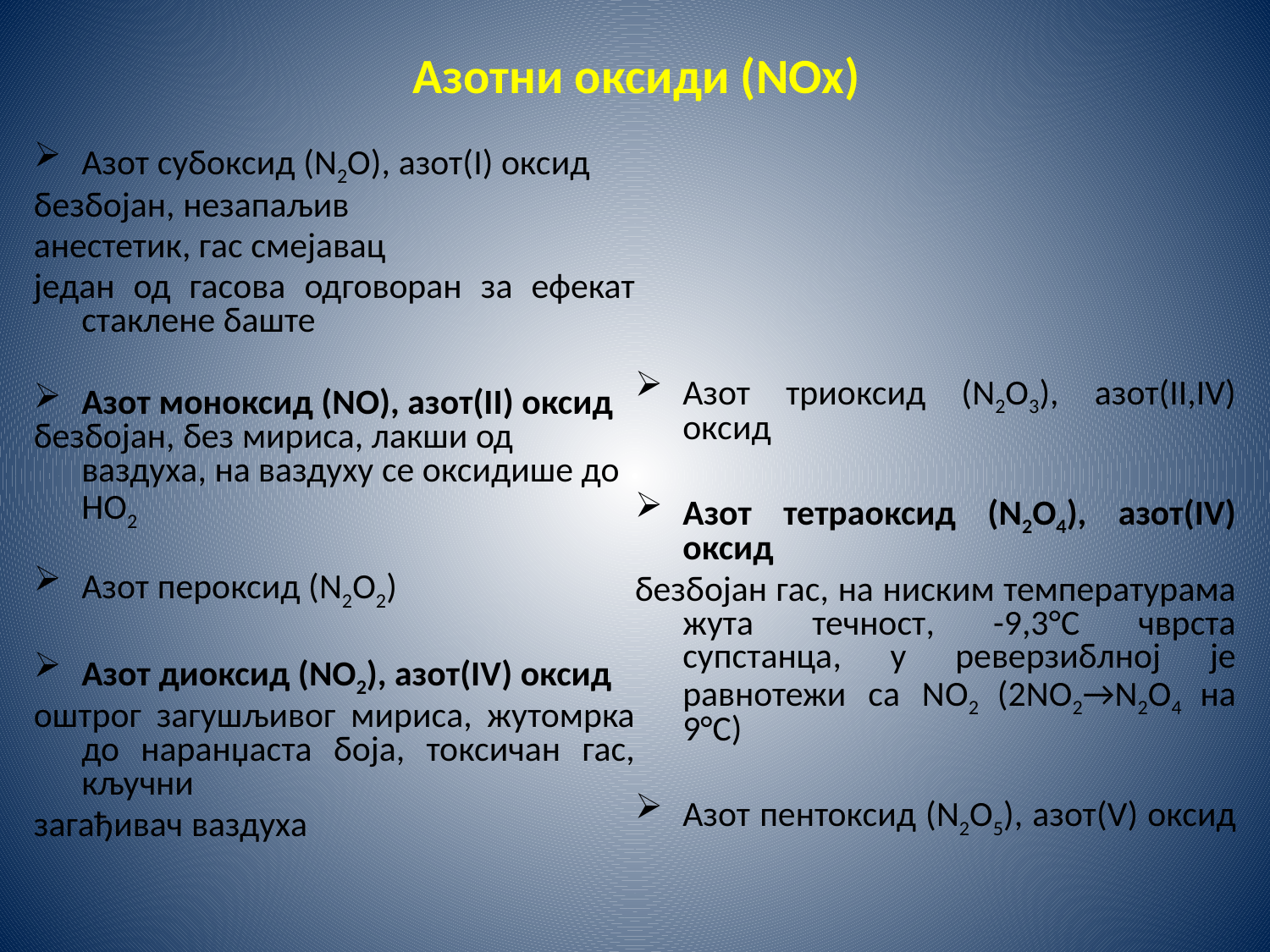

# Азотни оксиди (NОx)
Азот субоксид (N2О), азот(I) оксид
безбојан, незапаљив
анестетик, гас смејавац
један од гасова одговоран за ефекат стаклене баште

Азот моноксид (NО), азот(II) оксид
безбојан, без мириса, лакши од ваздуха, на ваздуху се оксидише до НО2

Азот пероксид (N2О2)

Азот диоксид (NО2), азот(IV) оксид
оштрог загушљивог мириса, жутомрка до наранџаста боја, токсичан гас, кључни
загађивач ваздуха

Азот триоксид (N2О3), азот(II,IV) оксид

Азот тетраоксид (N2О4), азот(IV) оксид
безбојан гас, на ниским температурама жута течност, -9,3°C чврста супстанца, у реверзиблној је равнотежи са NО2 (2NО2→N2О4 на 9°C)

Азот пентоксид (N2О5), азот(V) оксид